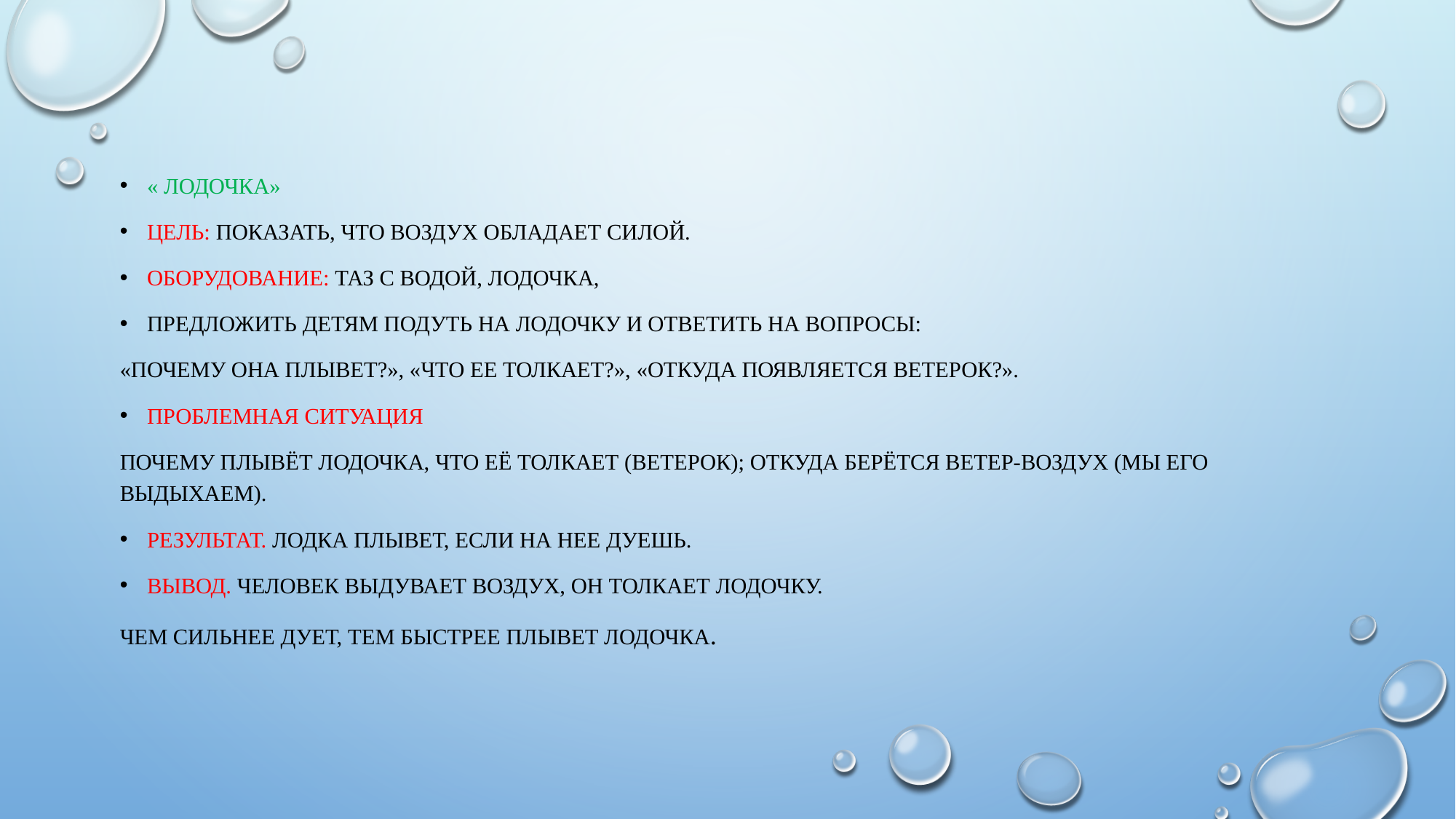

« Лодочка»
Цель: показать, что воздух обладает силой.
Оборудование: таз с водой, лодочка,
Предложить детям подуть на лодочку и ответить на вопросы:
«Почему она плывет?», «Что ее толкает?», «Откуда появляется ветерок?».
Проблемная ситуация
почему плывёт лодочка, что её толкает (ветерок); откуда берётся ветер-воздух (мы его выдыхаем).
Результат. Лодка плывет, если на нее дуешь.
Вывод. Человек выдувает воздух, он толкает лодочку.
Чем сильнее дует, тем быстрее плывет лодочка.